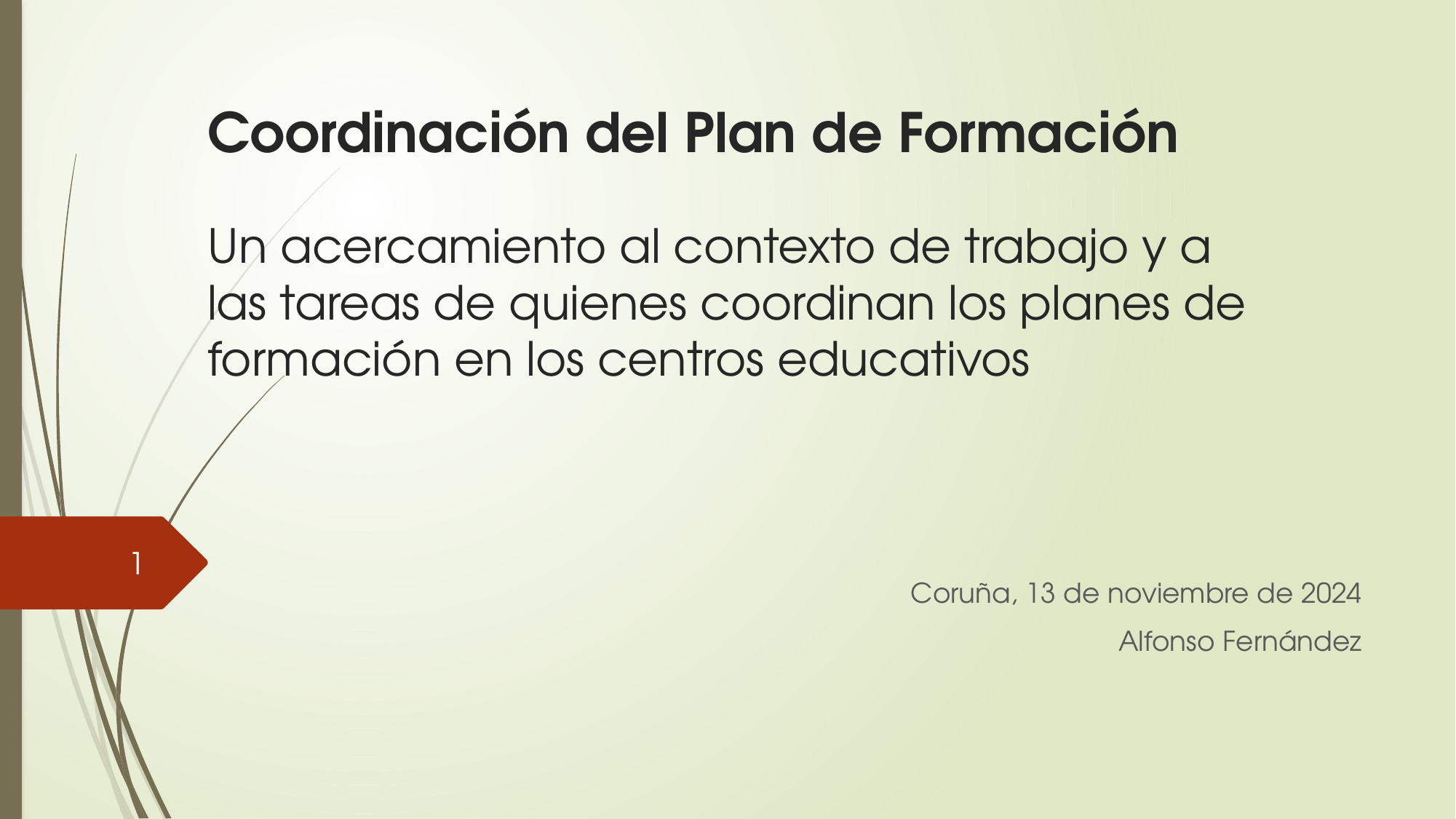

# Coordinación del Plan de Formación
Un acercamiento al contexto de trabajo y a las tareas de quienes coordinan los planes de formación en los centros educativos
1
Coruña, 13 de noviembre de 2024
Alfonso Fernández